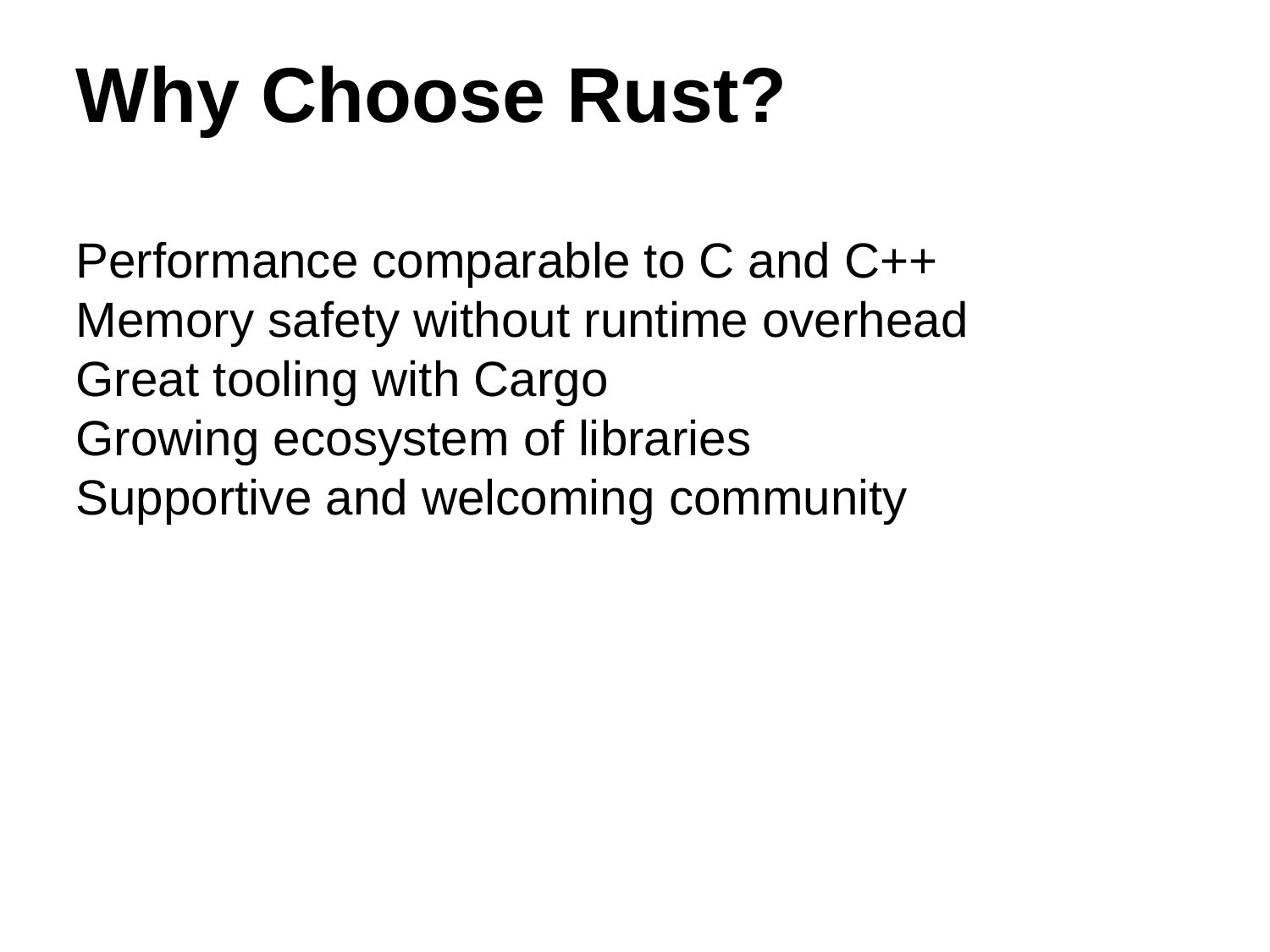

# Why Choose Rust?
Performance comparable to C and C++
Memory safety without runtime overhead
Great tooling with Cargo
Growing ecosystem of libraries
Supportive and welcoming community